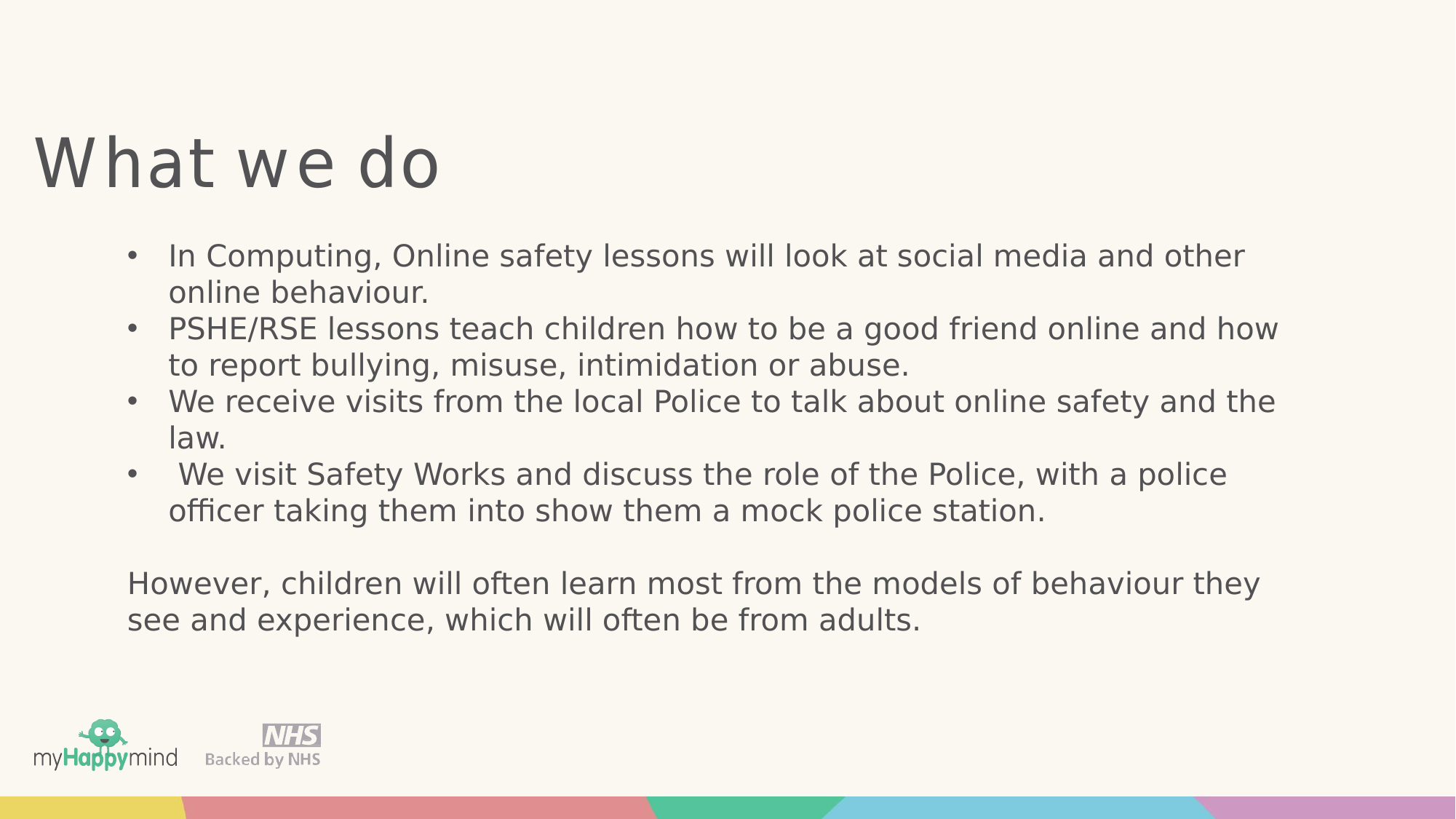

# What we do
In Computing, Online safety lessons will look at social media and other online behaviour.
PSHE/RSE lessons teach children how to be a good friend online and how to report bullying, misuse, intimidation or abuse.
We receive visits from the local Police to talk about online safety and the law.
 We visit Safety Works and discuss the role of the Police, with a police officer taking them into show them a mock police station.

However, children will often learn most from the models of behaviour they see and experience, which will often be from adults.